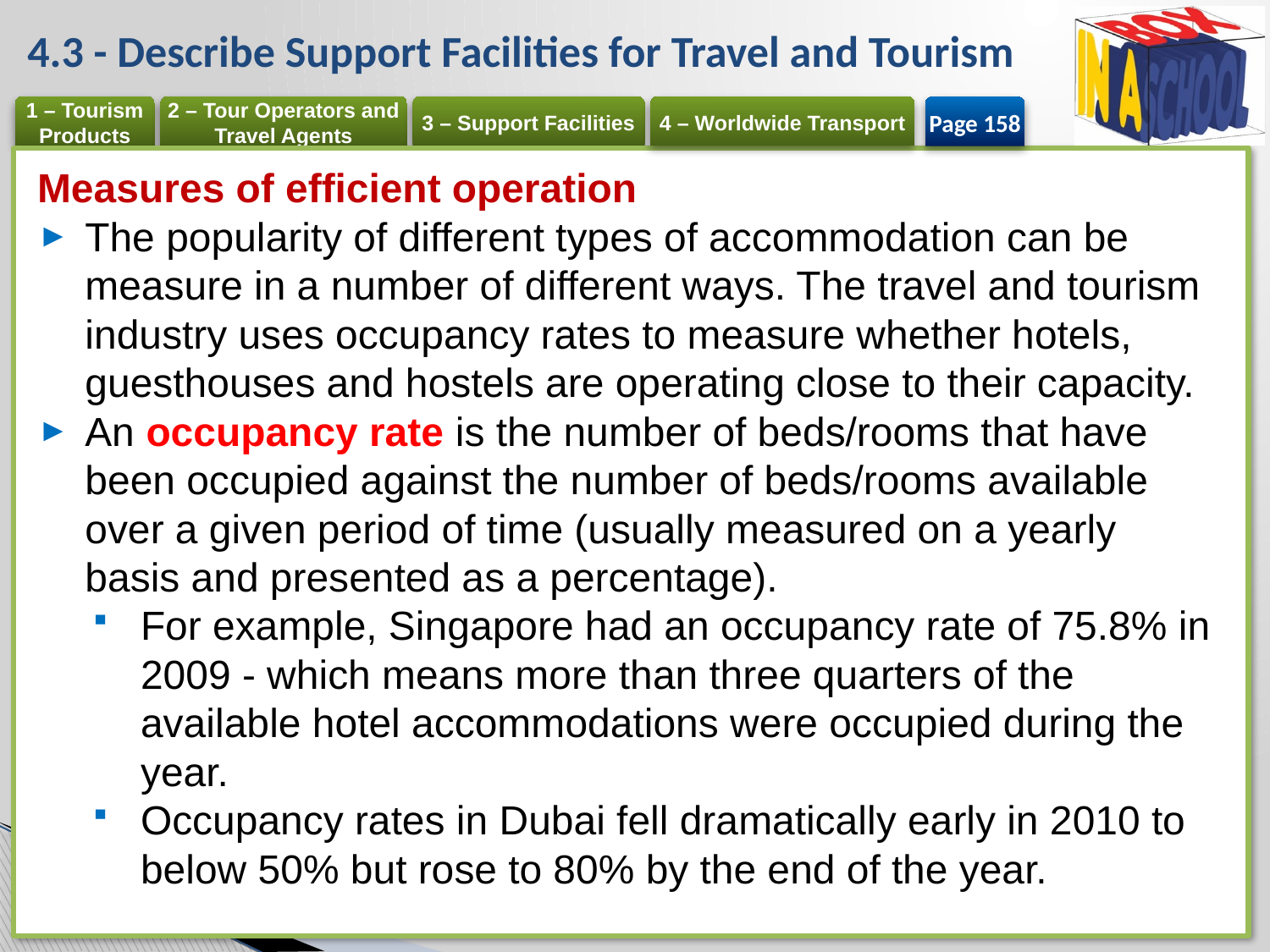

# 4.3 - Describe Support Facilities for Travel and Tourism
Page 158
Measures of efficient operation
The popularity of different types of accommodation can be measure in a number of different ways. The travel and tourism industry uses occupancy rates to measure whether hotels, guesthouses and hostels are operating close to their capacity.
An occupancy rate is the number of beds/rooms that have been occupied against the number of beds/rooms available over a given period of time (usually measured on a yearly basis and presented as a percentage).
For example, Singapore had an occupancy rate of 75.8% in 2009 - which means more than three quarters of the available hotel accommodations were occupied during the year.
Occupancy rates in Dubai fell dramatically early in 2010 to below 50% but rose to 80% by the end of the year.